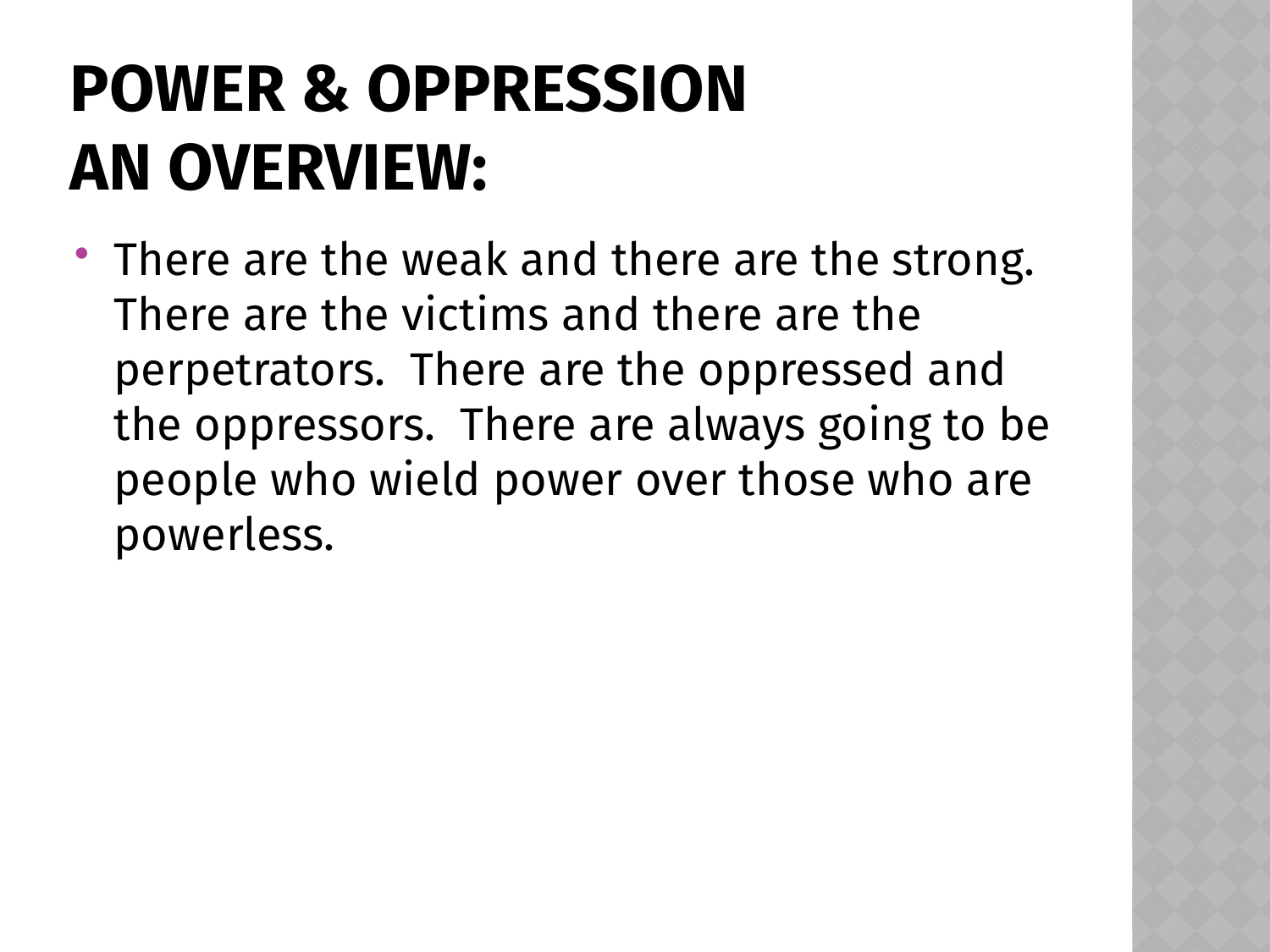

# Power & oppression an overview:
There are the weak and there are the strong.  There are the victims and there are the perpetrators.  There are the oppressed and the oppressors.  There are always going to be people who wield power over those who are powerless.